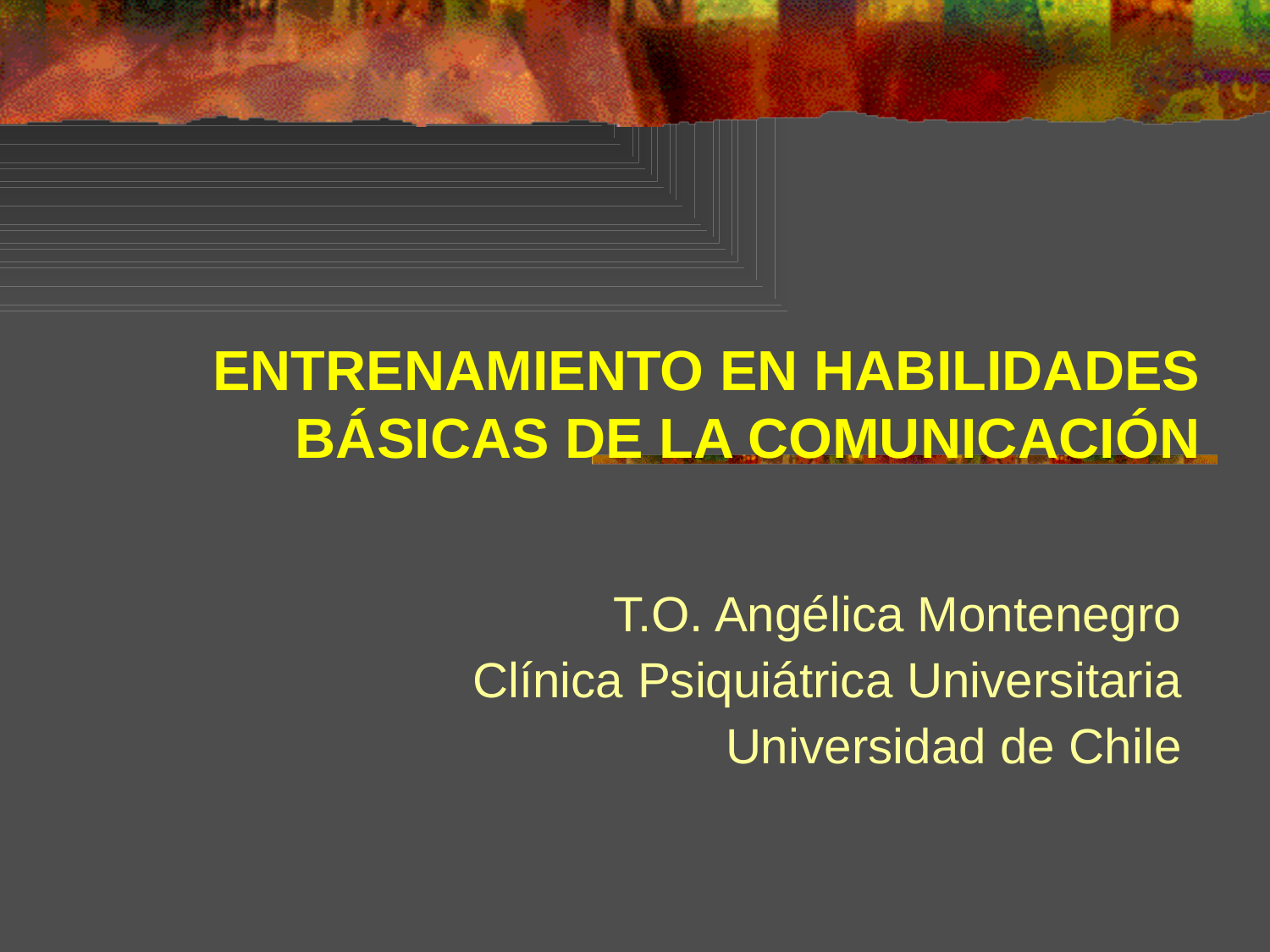

# ENTRENAMIENTO EN HABILIDADES BÁSICAS DE LA COMUNICACIÓN
T.O. Angélica Montenegro
Clínica Psiquiátrica Universitaria
Universidad de Chile